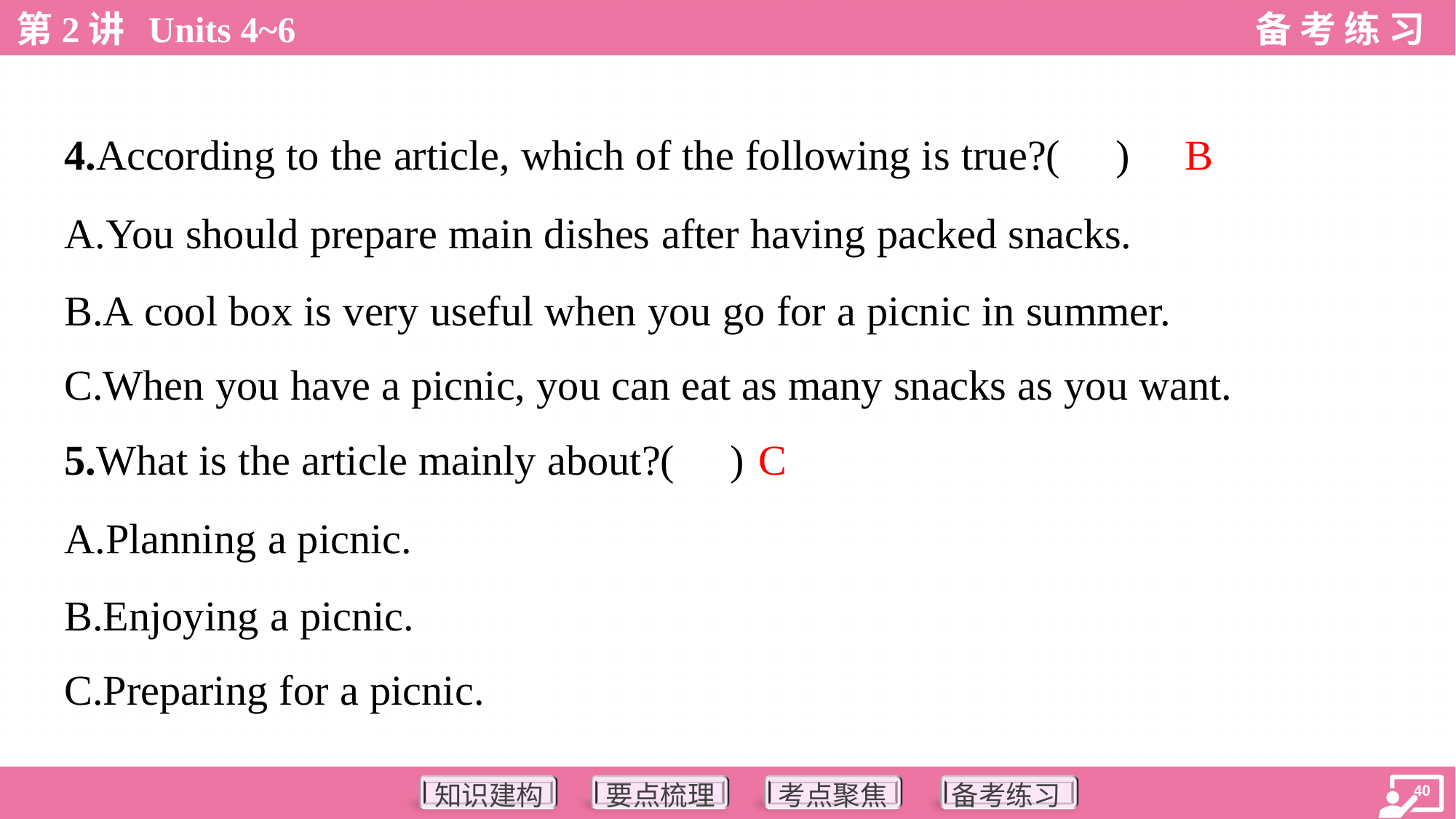

B
4.According to the article, which of the following is true?(     )
A.You should prepare main dishes after having packed snacks.
B.A cool box is very useful when you go for a picnic in summer.
C.When you have a picnic, you can eat as many snacks as you want.
C
5.What is the article mainly about?(     )
A.Planning a picnic.
B.Enjoying a picnic.
C.Preparing for a picnic.